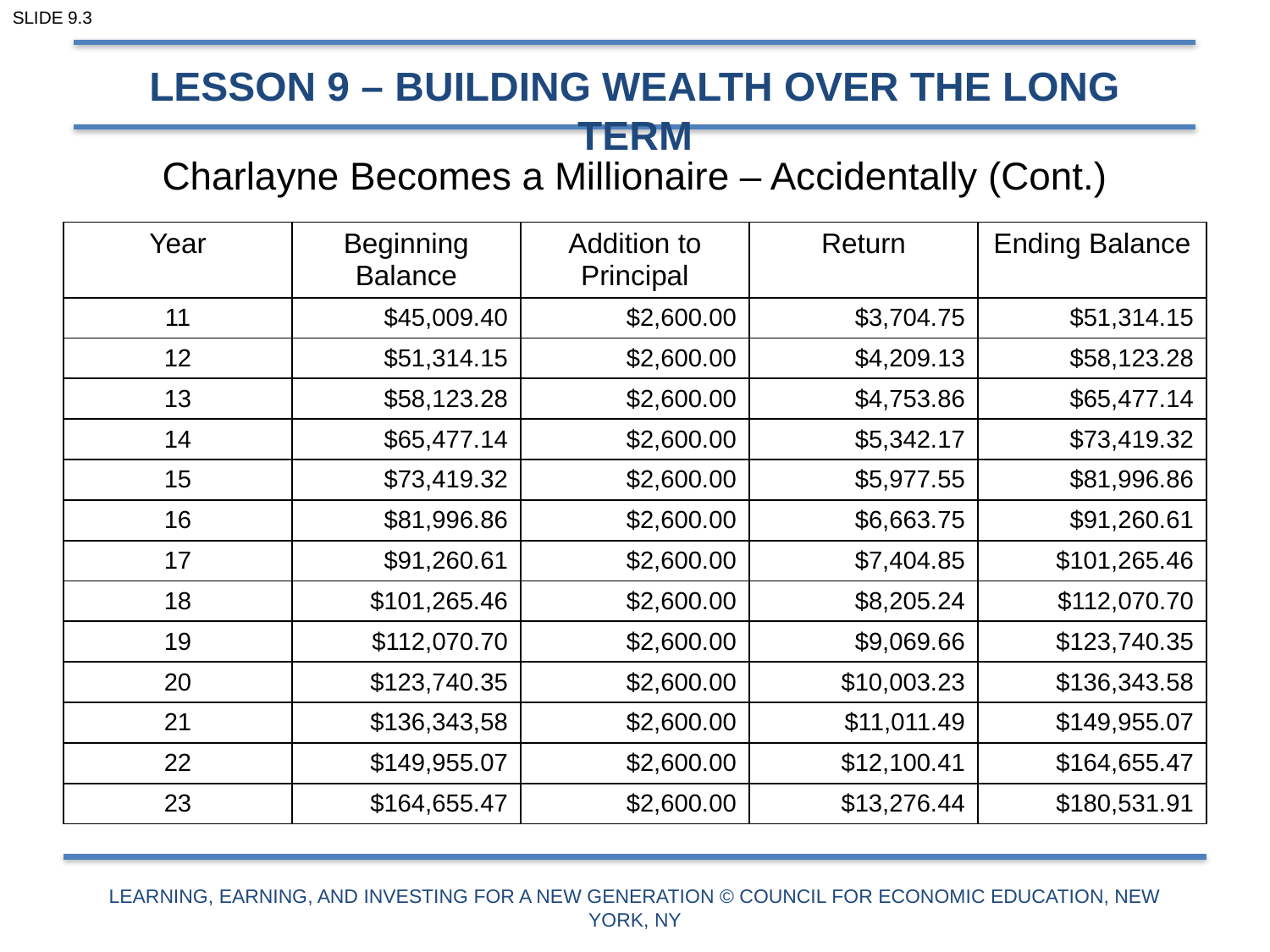

Slide 9.3
Lesson 9 – Building Wealth over the Long Term
# Charlayne Becomes a Millionaire – Accidentally (Cont.)
| Year | Beginning Balance | Addition to Principal | Return | Ending Balance |
| --- | --- | --- | --- | --- |
| 11 | $45,009.40 | $2,600.00 | $3,704.75 | $51,314.15 |
| 12 | $51,314.15 | $2,600.00 | $4,209.13 | $58,123.28 |
| 13 | $58,123.28 | $2,600.00 | $4,753.86 | $65,477.14 |
| 14 | $65,477.14 | $2,600.00 | $5,342.17 | $73,419.32 |
| 15 | $73,419.32 | $2,600.00 | $5,977.55 | $81,996.86 |
| 16 | $81,996.86 | $2,600.00 | $6,663.75 | $91,260.61 |
| 17 | $91,260.61 | $2,600.00 | $7,404.85 | $101,265.46 |
| 18 | $101,265.46 | $2,600.00 | $8,205.24 | $112,070.70 |
| 19 | $112,070.70 | $2,600.00 | $9,069.66 | $123,740.35 |
| 20 | $123,740.35 | $2,600.00 | $10,003.23 | $136,343.58 |
| 21 | $136,343,58 | $2,600.00 | $11,011.49 | $149,955.07 |
| 22 | $149,955.07 | $2,600.00 | $12,100.41 | $164,655.47 |
| 23 | $164,655.47 | $2,600.00 | $13,276.44 | $180,531.91 |